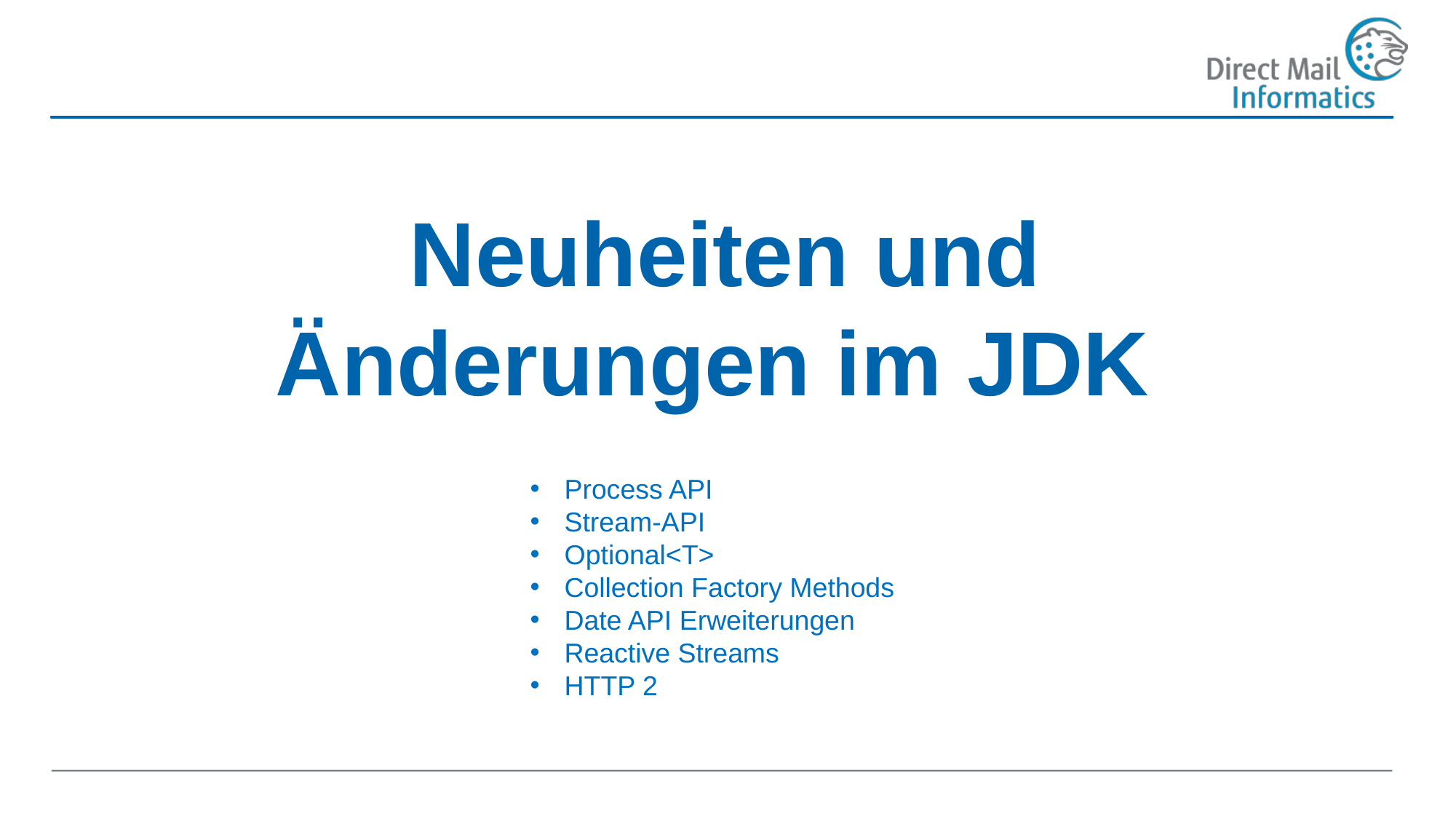

# Neuheiten und Änderungen im JDK
Process API
Stream-API
Optional<T>
Collection Factory Methods
Date API Erweiterungen
Reactive Streams
HTTP 2